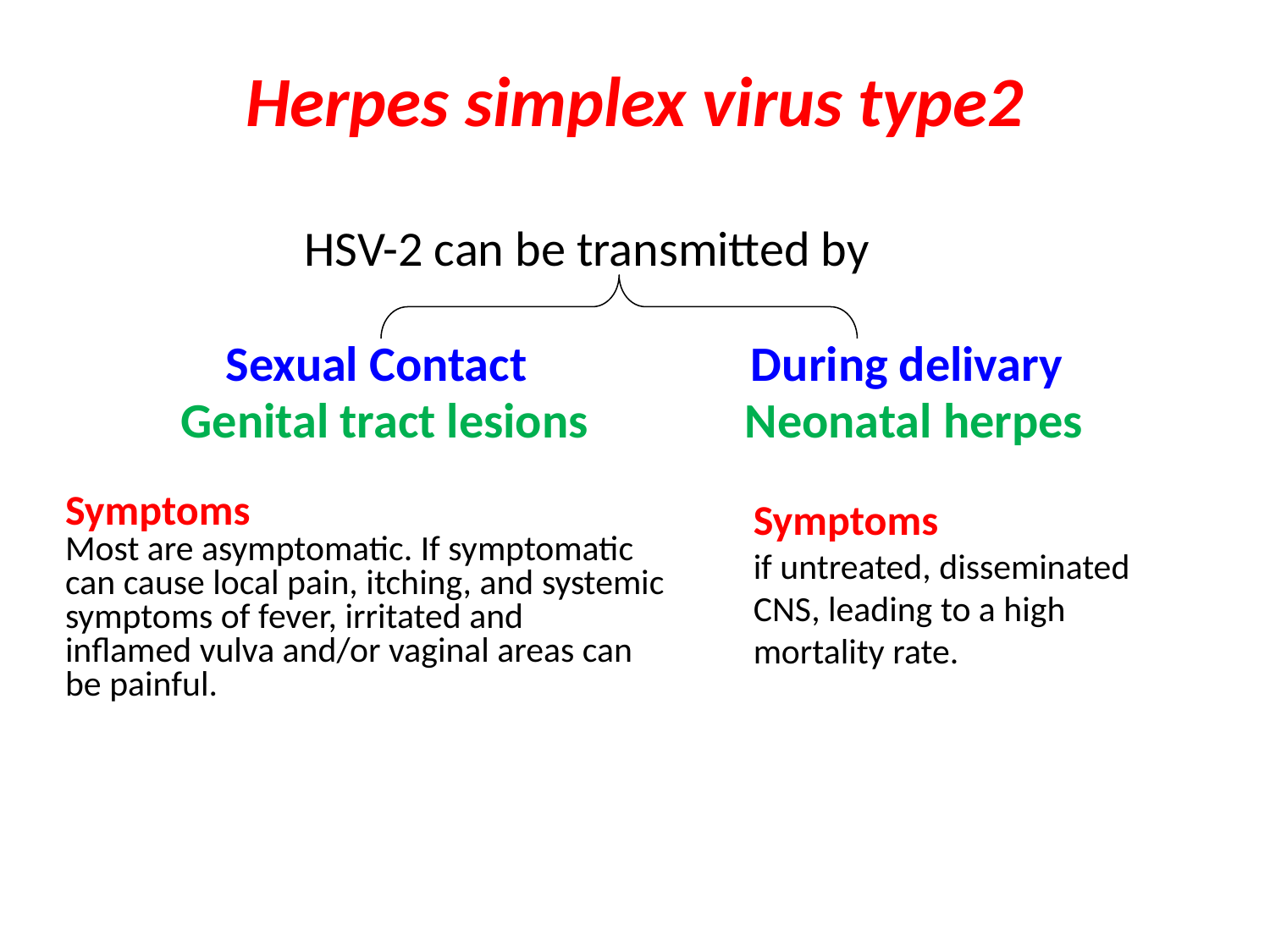

# Herpes simplex virus type2

                          HSV-2 can be transmitted by

                   Sexual Contact                    During delivary
               Genital tract lesions              Neonatal herpes
Symptoms
Most are asymptomatic. If symptomatic      can cause local pain, itching, and systemic
symptoms of fever, irritated and
inflamed vulva and/or vaginal areas can
be painful.
Symptoms
if untreated, disseminated CNS, leading to a high mortality rate.